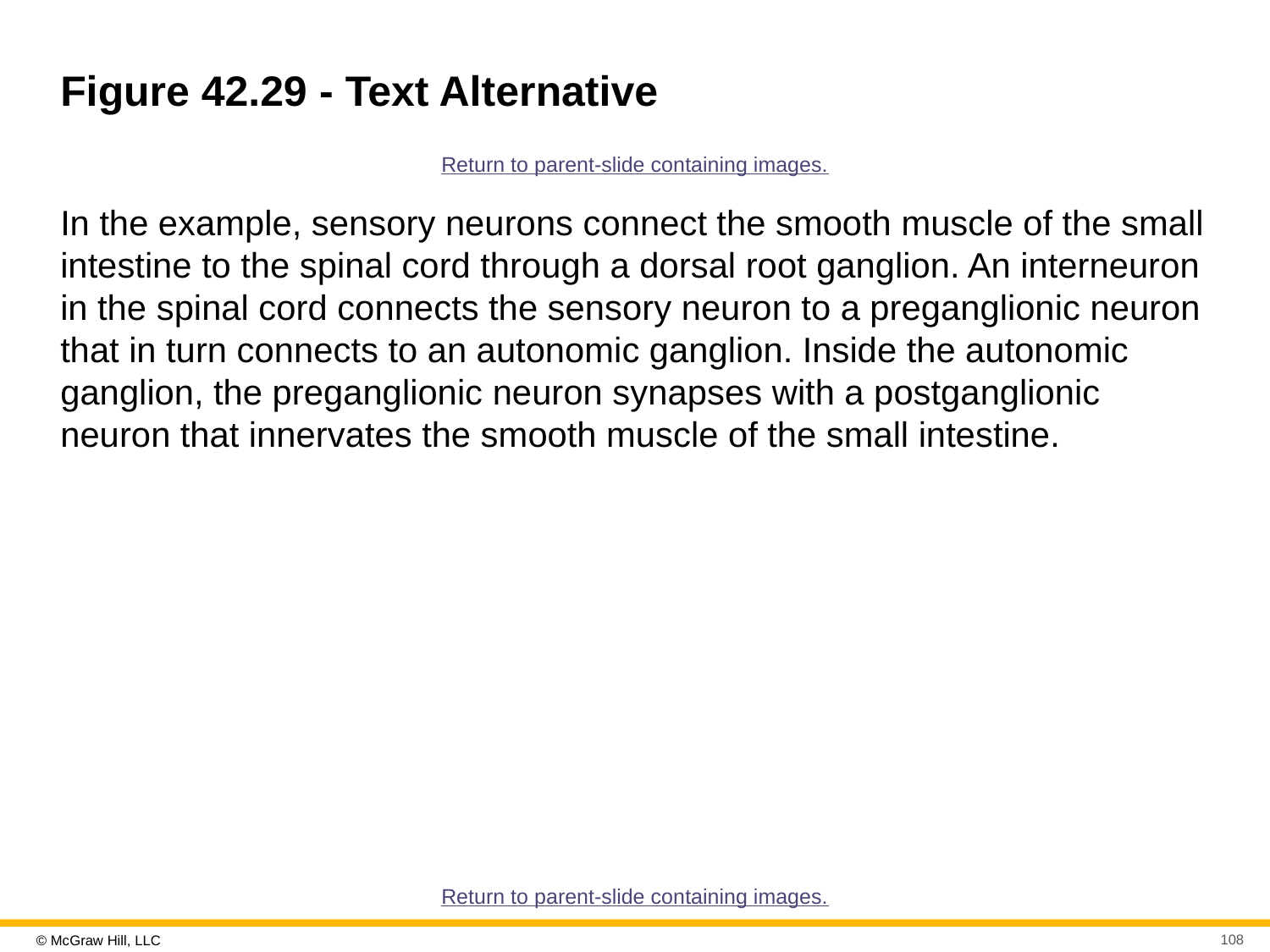

# Figure 42.29 - Text Alternative
Return to parent-slide containing images.
In the example, sensory neurons connect the smooth muscle of the small intestine to the spinal cord through a dorsal root ganglion. An interneuron in the spinal cord connects the sensory neuron to a preganglionic neuron that in turn connects to an autonomic ganglion. Inside the autonomic ganglion, the preganglionic neuron synapses with a postganglionic neuron that innervates the smooth muscle of the small intestine.
Return to parent-slide containing images.
108